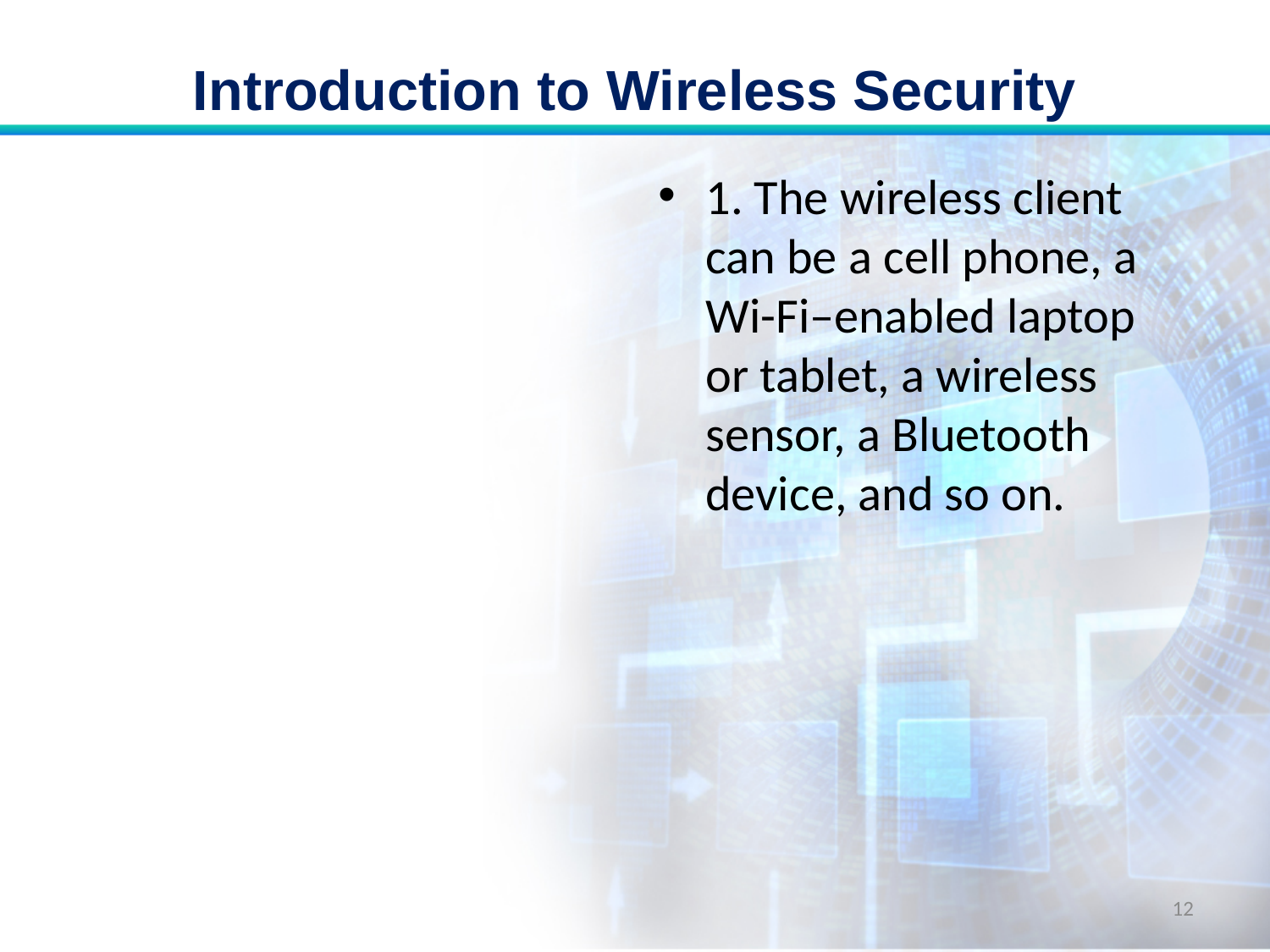

# Introduction to Wireless Security
1. The wireless client can be a cell phone, a Wi-Fi–enabled laptop or tablet, a wireless sensor, a Bluetooth device, and so on.
12